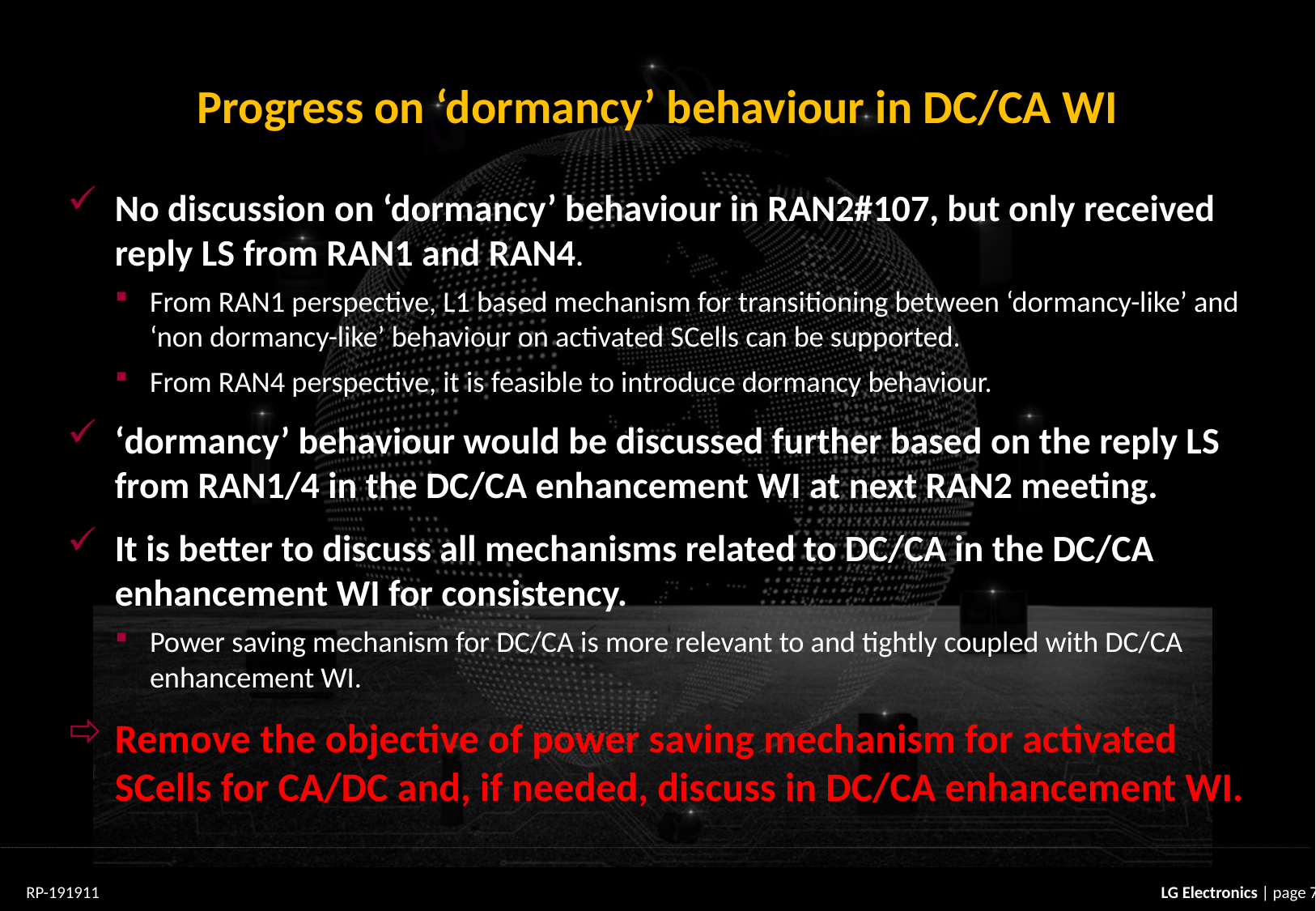

# Progress on ‘dormancy’ behaviour in DC/CA WI
No discussion on ‘dormancy’ behaviour in RAN2#107, but only received reply LS from RAN1 and RAN4.
From RAN1 perspective, L1 based mechanism for transitioning between ‘dormancy-like’ and ‘non dormancy-like’ behaviour on activated SCells can be supported.
From RAN4 perspective, it is feasible to introduce dormancy behaviour.
‘dormancy’ behaviour would be discussed further based on the reply LS from RAN1/4 in the DC/CA enhancement WI at next RAN2 meeting.
It is better to discuss all mechanisms related to DC/CA in the DC/CA enhancement WI for consistency.
Power saving mechanism for DC/CA is more relevant to and tightly coupled with DC/CA enhancement WI.
Remove the objective of power saving mechanism for activated SCells for CA/DC and, if needed, discuss in DC/CA enhancement WI.